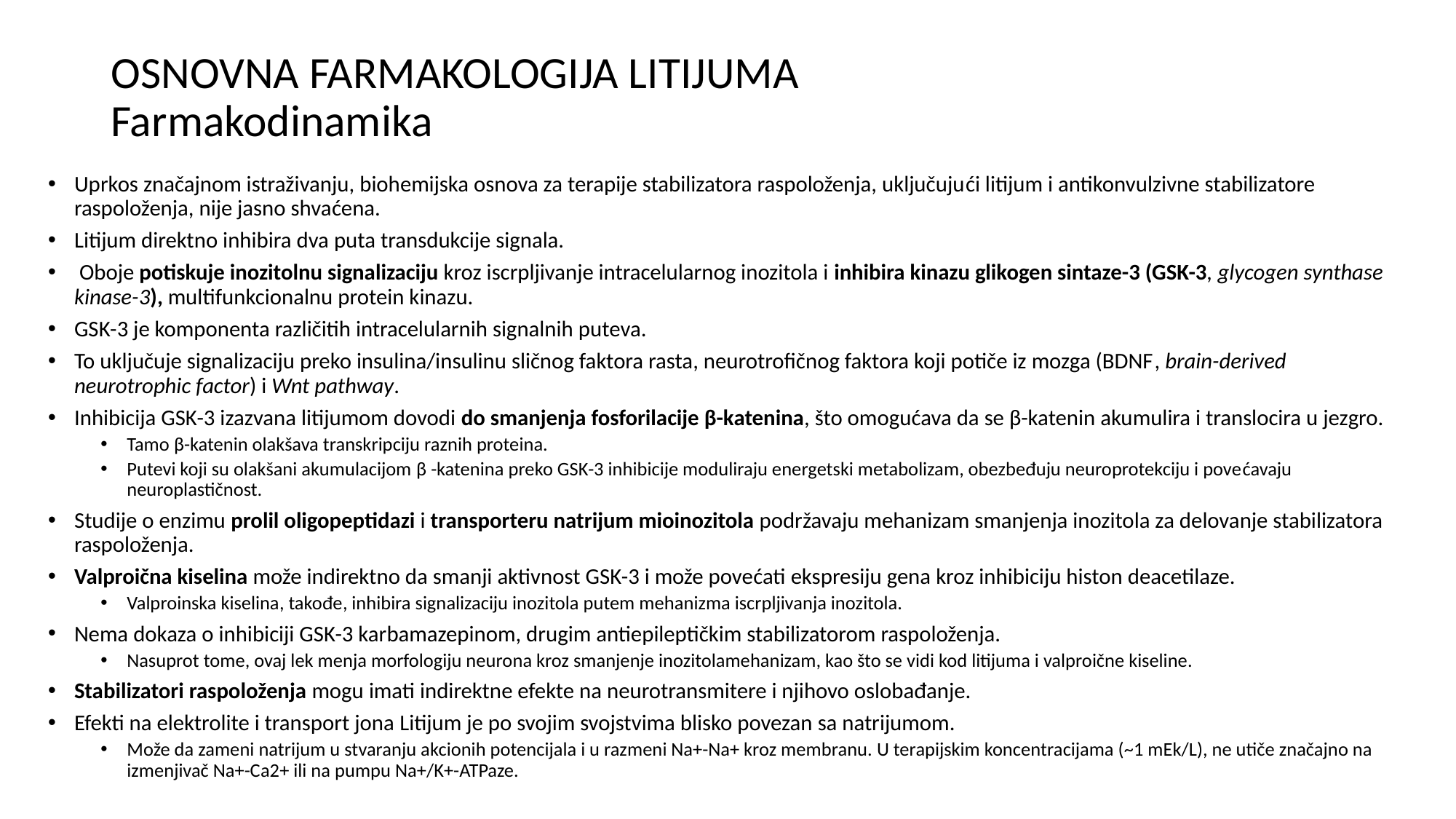

# OSNOVNA FARMAKOLOGIJA LITIJUMA Farmakodinamika
Uprkos značajnom istraživanju, biohemijska osnova za terapije stabilizatora raspoloženja, uključujući litijum i antikonvulzivne stabilizatore raspoloženja, nije jasno shvaćena.
Litijum direktno inhibira dva puta transdukcije signala.
 Oboje potiskuje inozitolnu signalizaciju kroz iscrpljivanje intracelularnog inozitola i inhibira kinazu glikogen sintaze-3 (GSK-3, glycogen synthase kinase-3), multifunkcionalnu protein kinazu.
GSK-3 je komponenta različitih intracelularnih signalnih puteva.
To uključuje signalizaciju preko insulina/insulinu sličnog faktora rasta, neurotrofičnog faktora koji potiče iz mozga (BDNF, brain-derived neurotrophic factor) i Wnt pathway.
Inhibicija GSK-3 izazvana litijumom dovodi do smanjenja fosforilacije β-katenina, što omogućava da se β-katenin akumulira i translocira u jezgro.
Tamo β-katenin olakšava transkripciju raznih proteina.
Putevi koji su olakšani akumulacijom β -katenina preko GSK-3 inhibicije moduliraju energetski metabolizam, obezbeđuju neuroprotekciju i povećavaju neuroplastičnost.
Studije o enzimu prolil oligopeptidazi i transporteru natrijum mioinozitola podržavaju mehanizam smanjenja inozitola za delovanje stabilizatora raspoloženja.
Valproična kiselina može indirektno da smanji aktivnost GSK-3 i može povećati ekspresiju gena kroz inhibiciju histon deacetilaze.
Valproinska kiselina, takođe, inhibira signalizaciju inozitola putem mehanizma iscrpljivanja inozitola.
Nema dokaza o inhibiciji GSK-3 karbamazepinom, drugim antiepileptičkim stabilizatorom raspoloženja.
Nasuprot tome, ovaj lek menja morfologiju neurona kroz smanjenje inozitolamehanizam, kao što se vidi kod litijuma i valproične kiseline.
Stabilizatori raspoloženja mogu imati indirektne efekte na neurotransmitere i njihovo oslobađanje.
Efekti na elektrolite i transport jona Litijum je po svojim svojstvima blisko povezan sa natrijumom.
Može da zameni natrijum u stvaranju akcionih potencijala i u razmeni Na+-Na+ kroz membranu. U terapijskim koncentracijama (~1 mEk/L), ne utiče značajno na izmenjivač Na+-Ca2+ ili na pumpu Na+/K+-ATPaze.